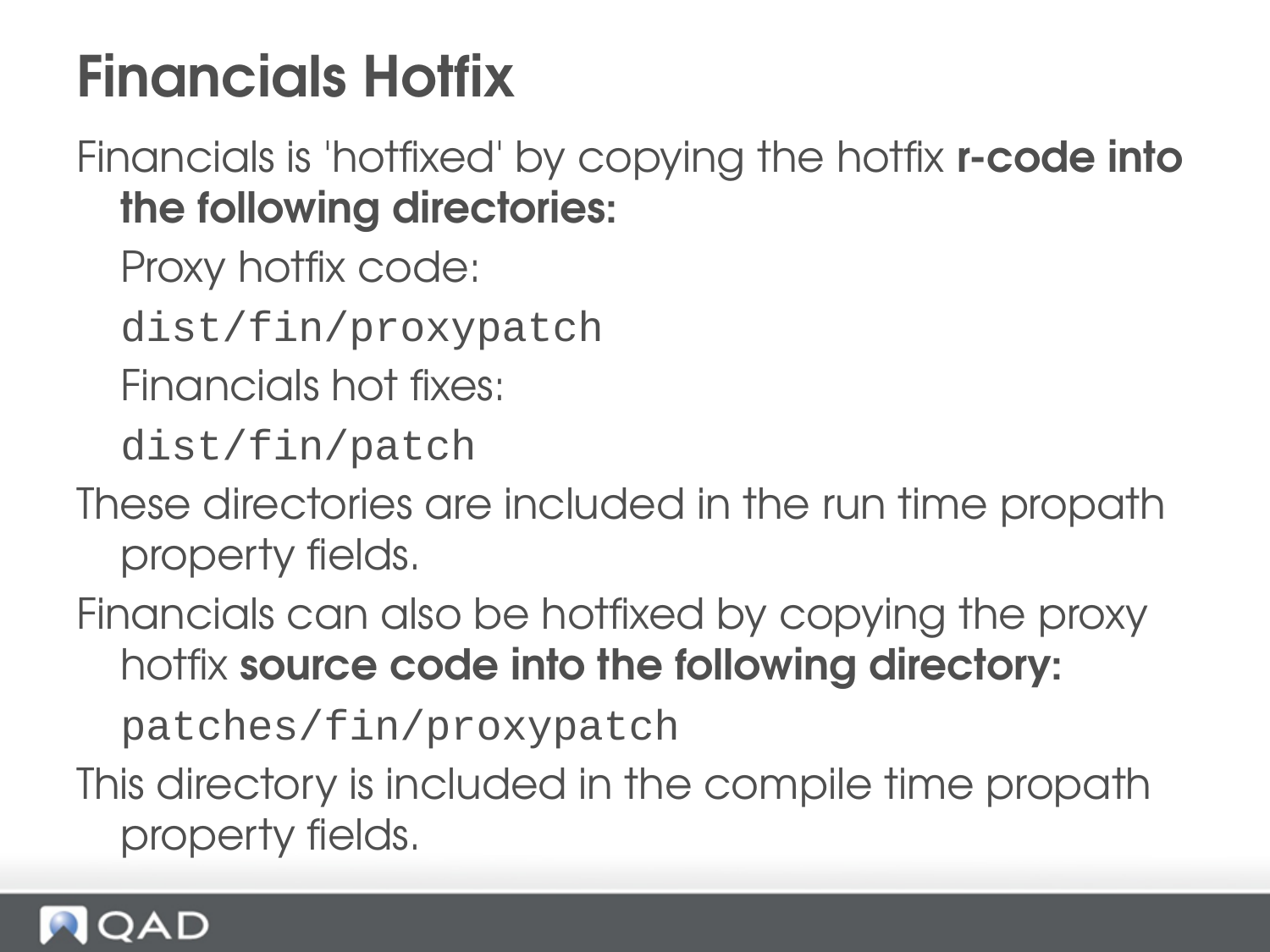

# Financials Hotfix
Financials is 'hotfixed' by copying the hotfix r-code into the following directories:
	Proxy hotfix code:
			dist/fin/proxypatch
	Financials hot fixes:
			dist/fin/patch
These directories are included in the run time propath property fields.
Financials can also be hotfixed by copying the proxy hotfix source code into the following directory:
			patches/fin/proxypatch
This directory is included in the compile time propath property fields.